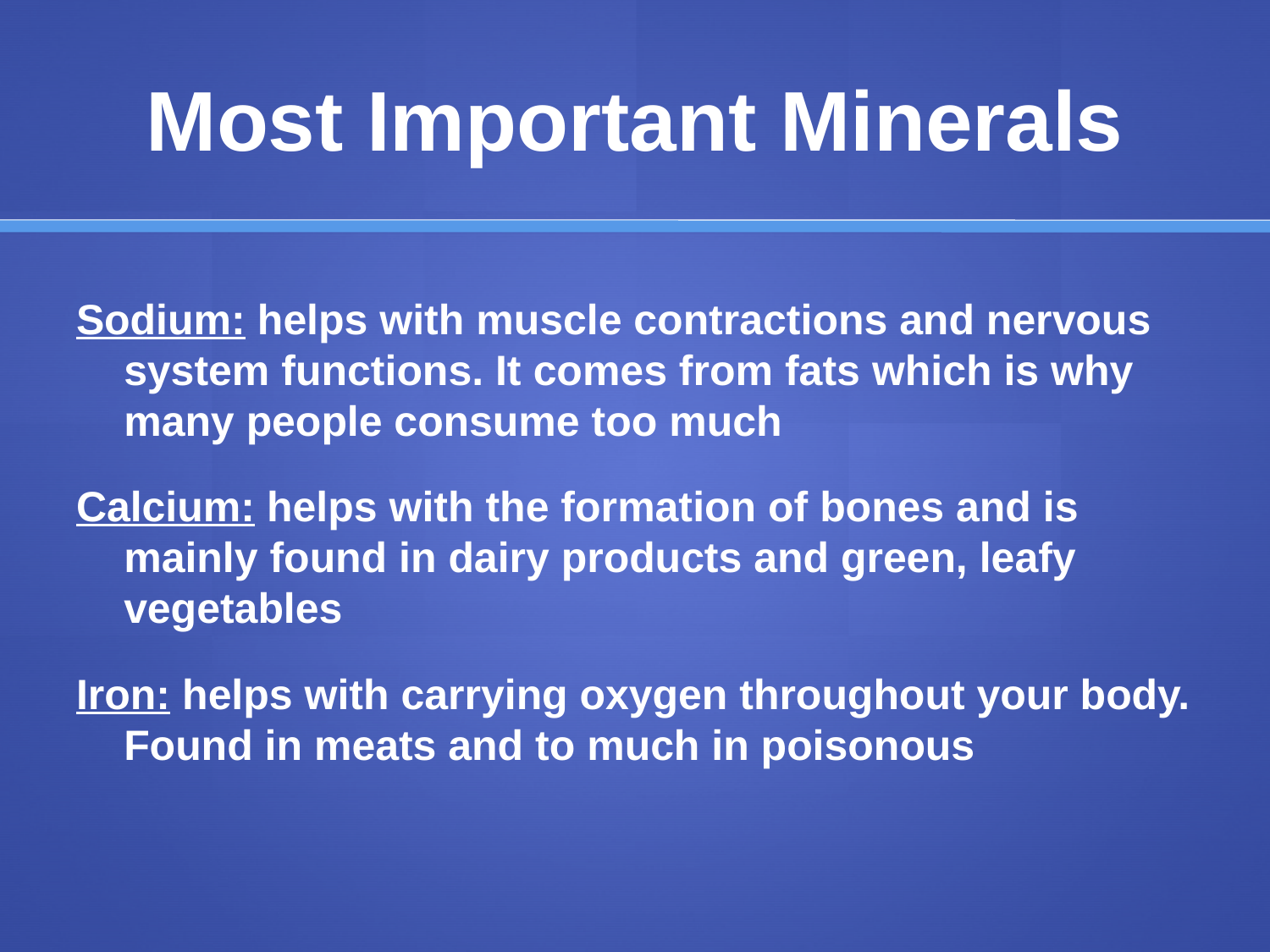

# Most Important Minerals
Sodium: helps with muscle contractions and nervous system functions. It comes from fats which is why many people consume too much
Calcium: helps with the formation of bones and is mainly found in dairy products and green, leafy vegetables
Iron: helps with carrying oxygen throughout your body. Found in meats and to much in poisonous